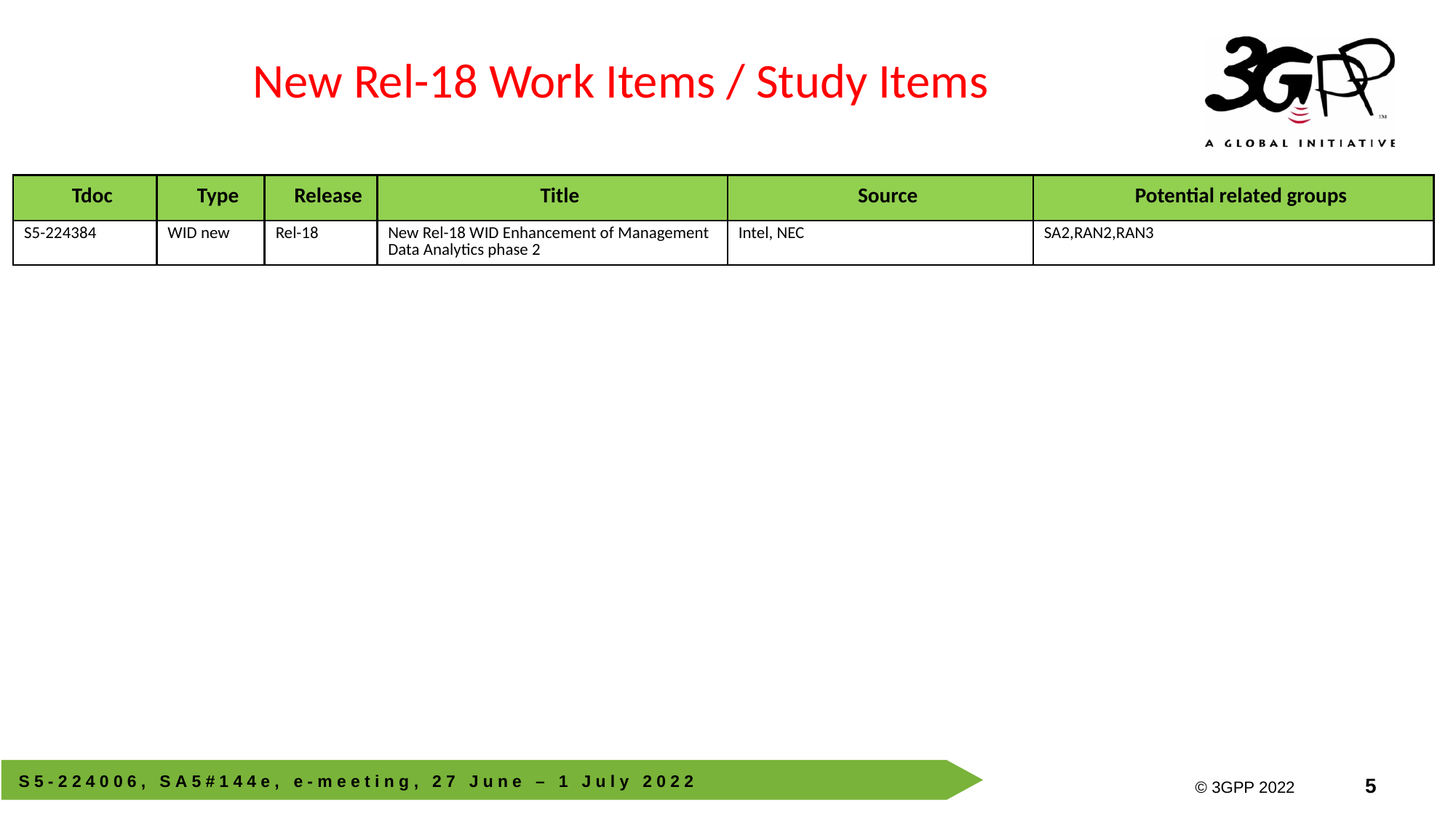

New Rel-18 Work Items / Study Items
| Tdoc | Type | Release | Title | Source | Potential related groups |
| --- | --- | --- | --- | --- | --- |
| S5-224384 | WID new | Rel-18 | New Rel-18 WID Enhancement of Management Data Analytics phase 2 | Intel, NEC | SA2,RAN2,RAN3 |